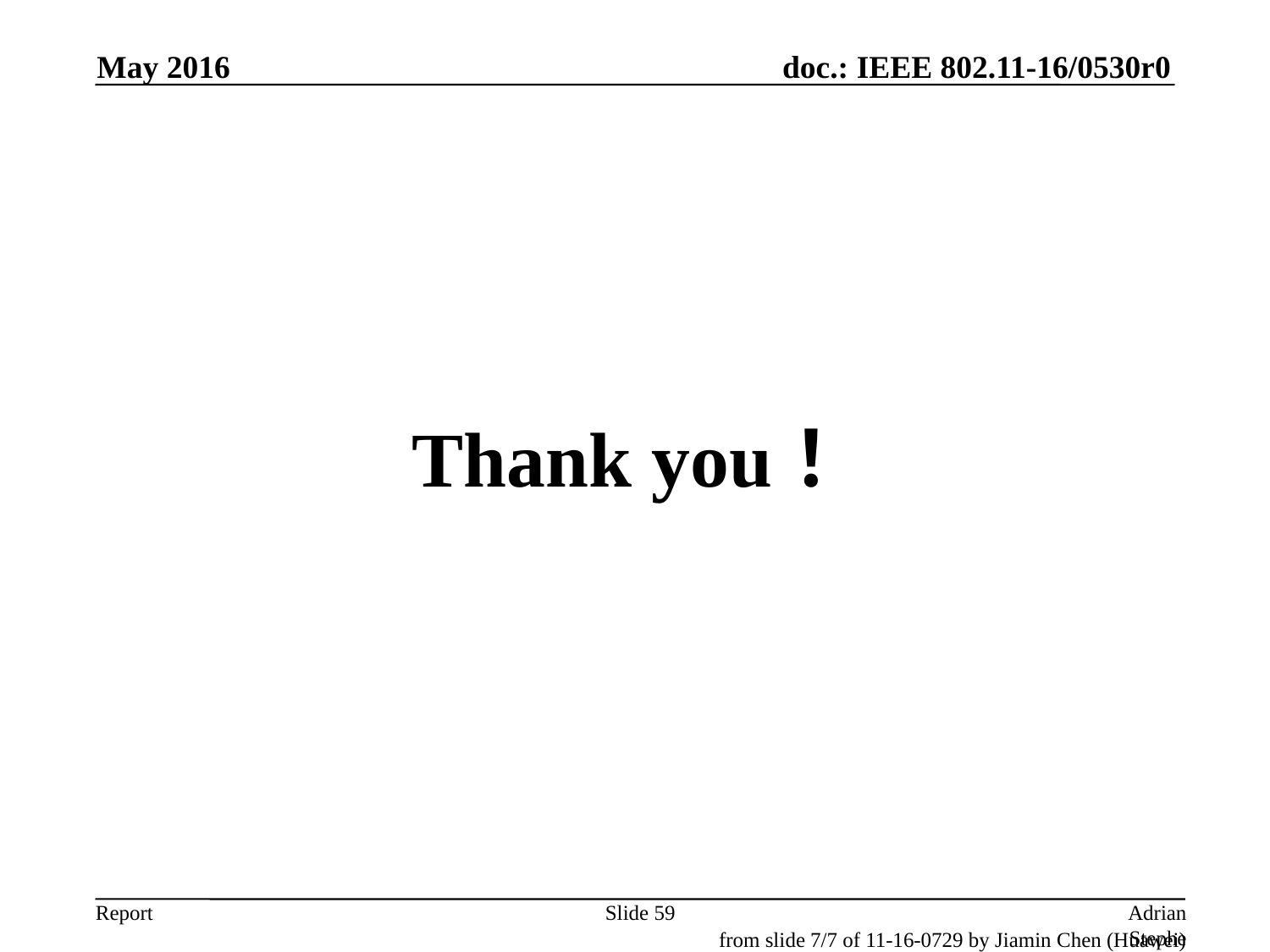

May 2016
#

Thank you！
Slide 59
Adrian Stephens, Intel Corporation
from slide 7/7 of 11-16-0729 by Jiamin Chen (Huawei)